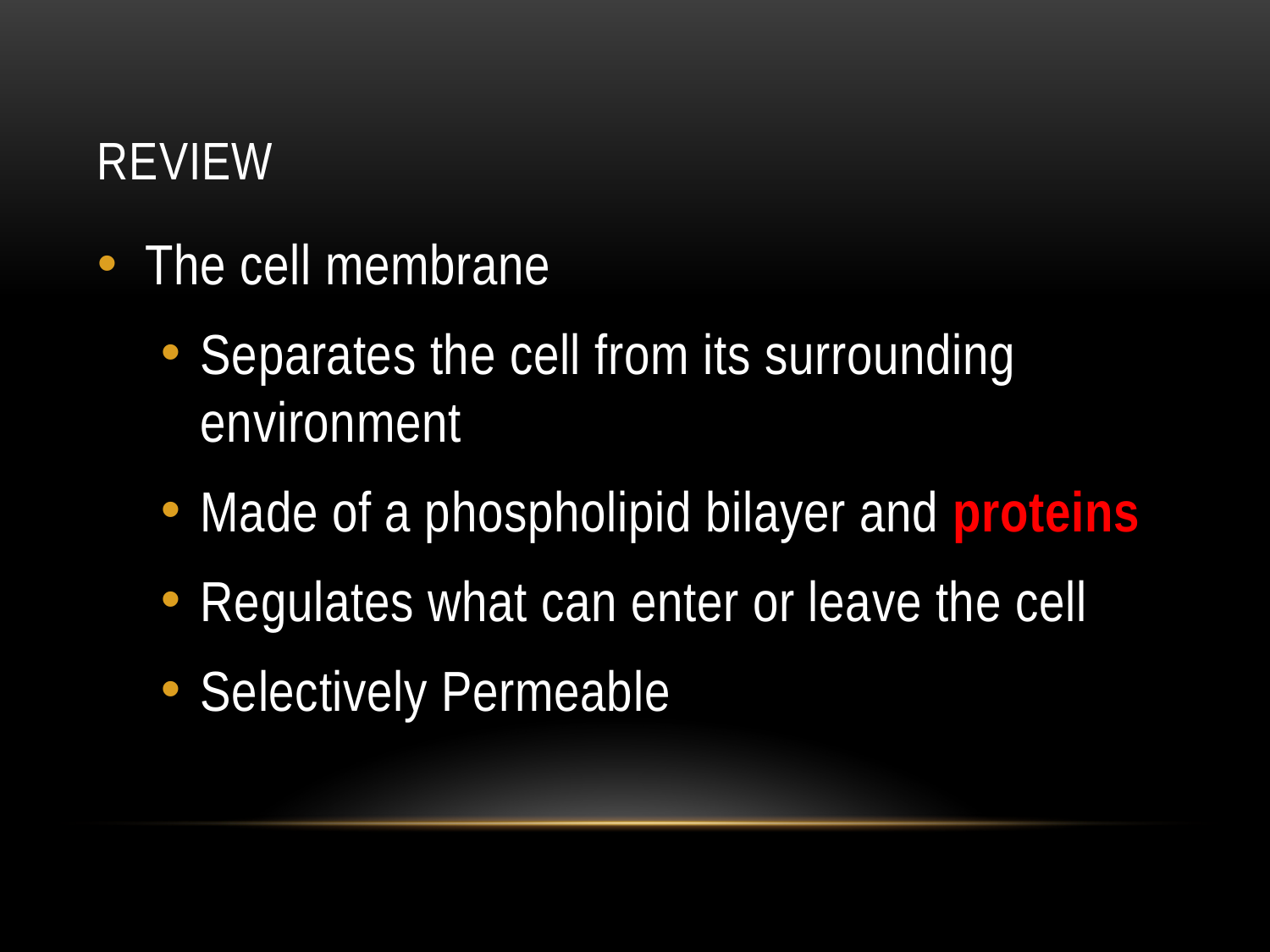

# Review
The cell membrane
Separates the cell from its surrounding environment
Made of a phospholipid bilayer and proteins
Regulates what can enter or leave the cell
Selectively Permeable